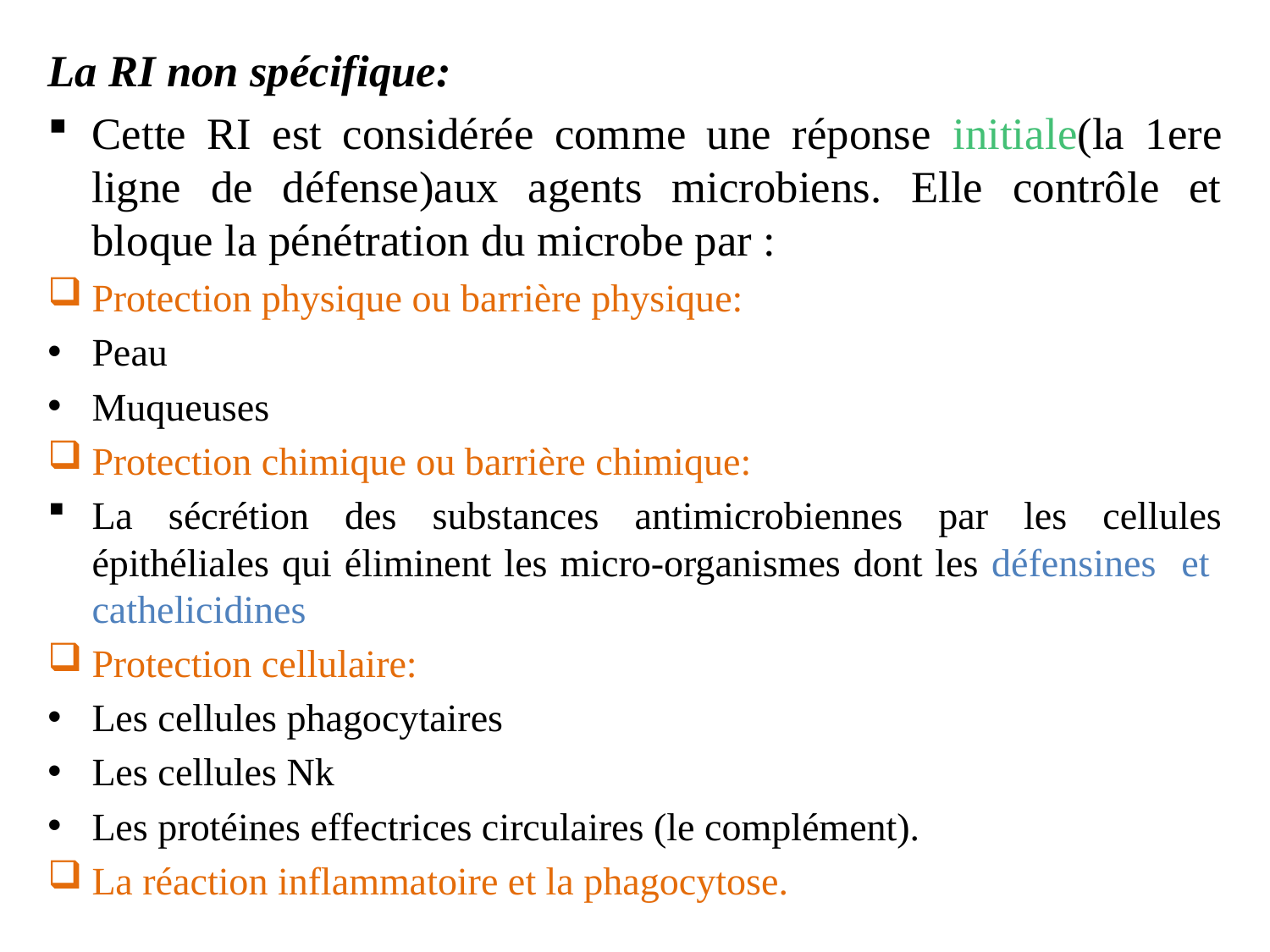

La RI non spécifique:
Cette RI est considérée comme une réponse initiale(la 1ere ligne de défense)aux agents microbiens. Elle contrôle et bloque la pénétration du microbe par :
Protection physique ou barrière physique:
Peau
Muqueuses
Protection chimique ou barrière chimique:
La sécrétion des substances antimicrobiennes par les cellules épithéliales qui éliminent les micro-organismes dont les défensines  et  cathelicidines
Protection cellulaire:
Les cellules phagocytaires
Les cellules Nk
Les protéines effectrices circulaires (le complément).
La réaction inflammatoire et la phagocytose.